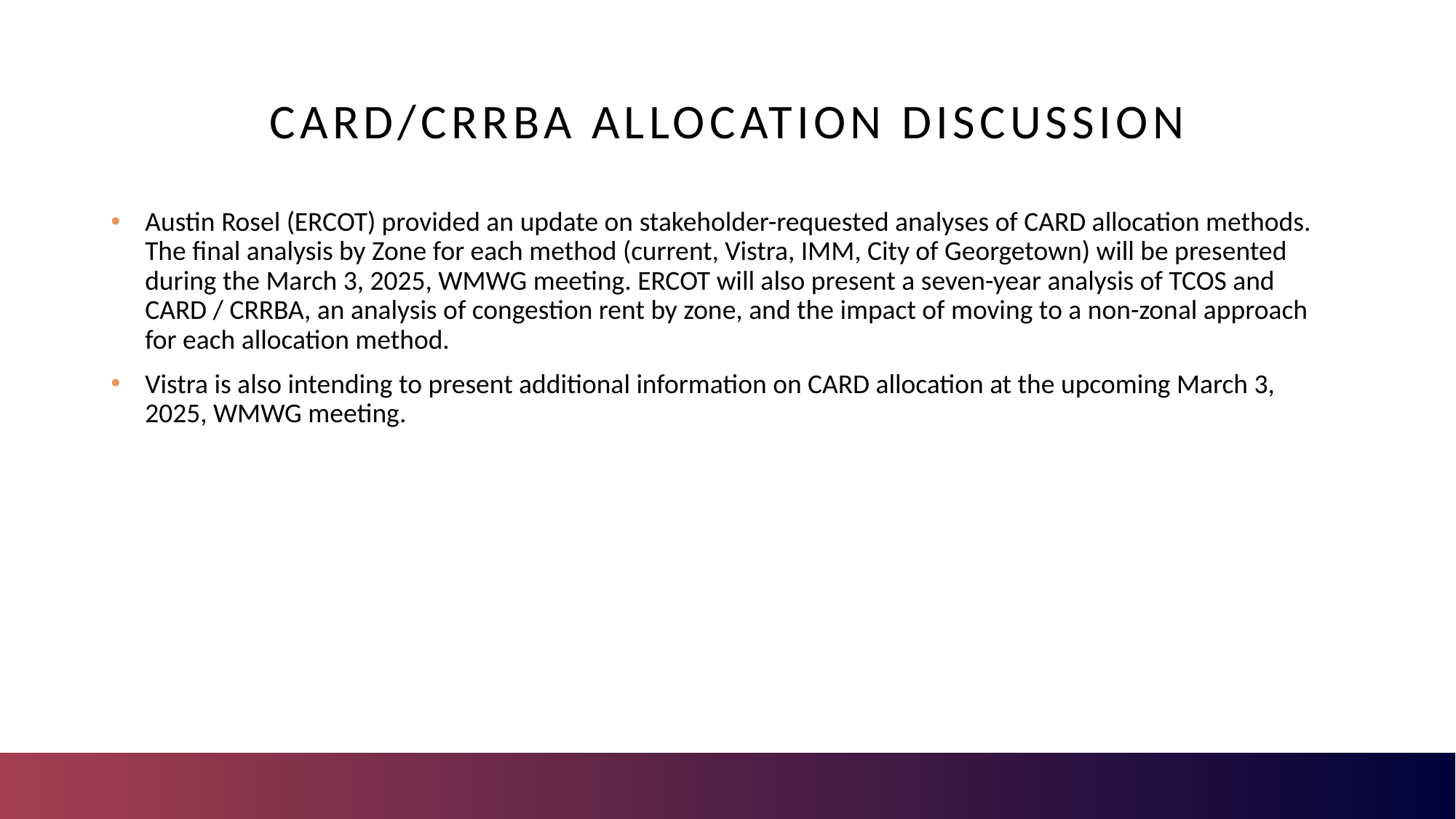

# CARD/CRRBA allocation Discussion
Austin Rosel (ERCOT) provided an update on stakeholder-requested analyses of CARD allocation methods. The final analysis by Zone for each method (current, Vistra, IMM, City of Georgetown) will be presented during the March 3, 2025, WMWG meeting. ERCOT will also present a seven-year analysis of TCOS and CARD / CRRBA, an analysis of congestion rent by zone, and the impact of moving to a non-zonal approach for each allocation method.
Vistra is also intending to present additional information on CARD allocation at the upcoming March 3, 2025, WMWG meeting.